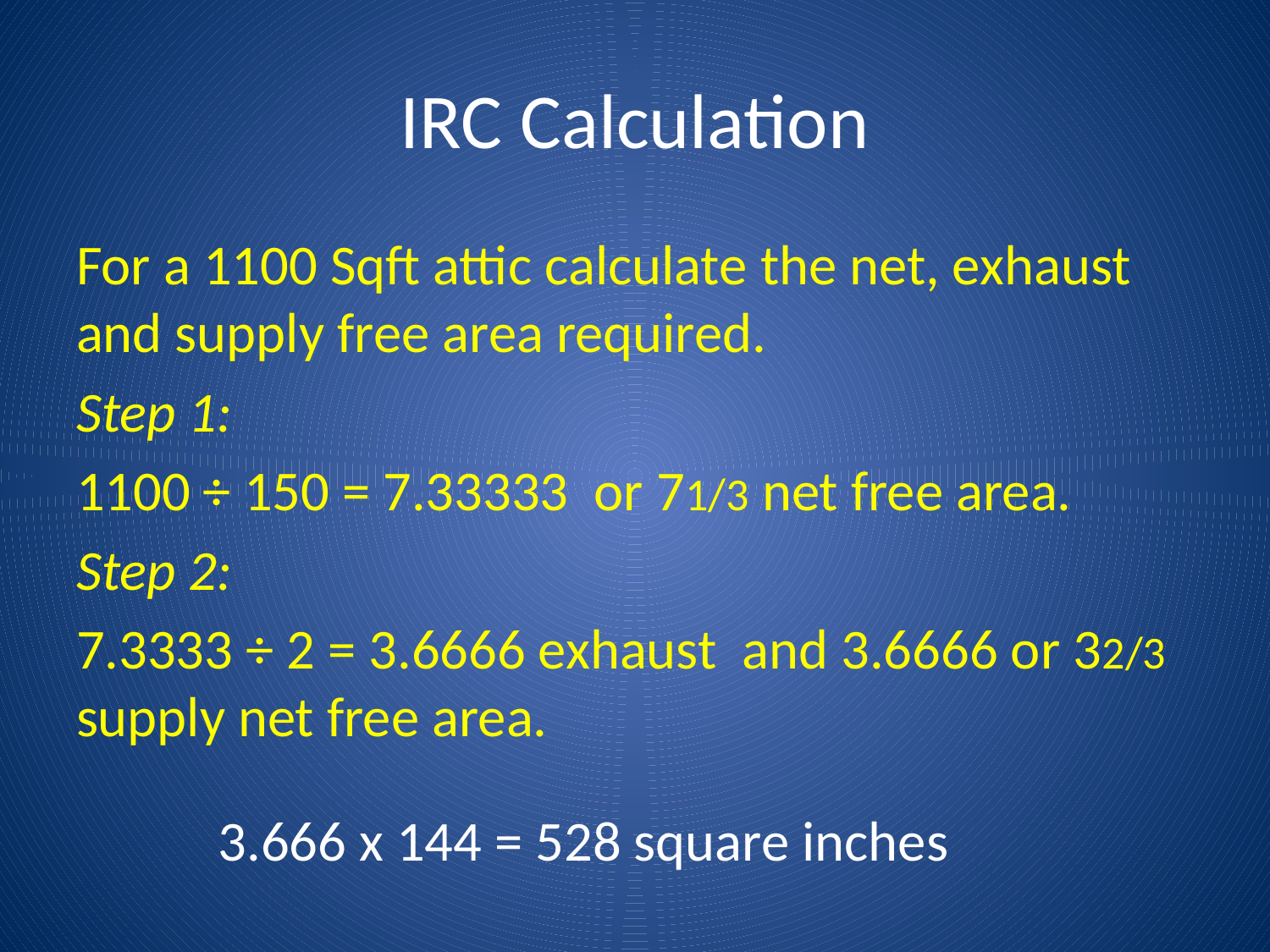

# IRC Calculation
For a 1100 Sqft attic calculate the net, exhaust and supply free area required.
Step 1:
1100 ÷ 150 = 7.33333  or 71/3 net free area.
Step 2:
7.3333 ÷ 2 = 3.6666 exhaust  and 3.6666 or 32/3 supply net free area.

3.666 x 144 = 528 square inches